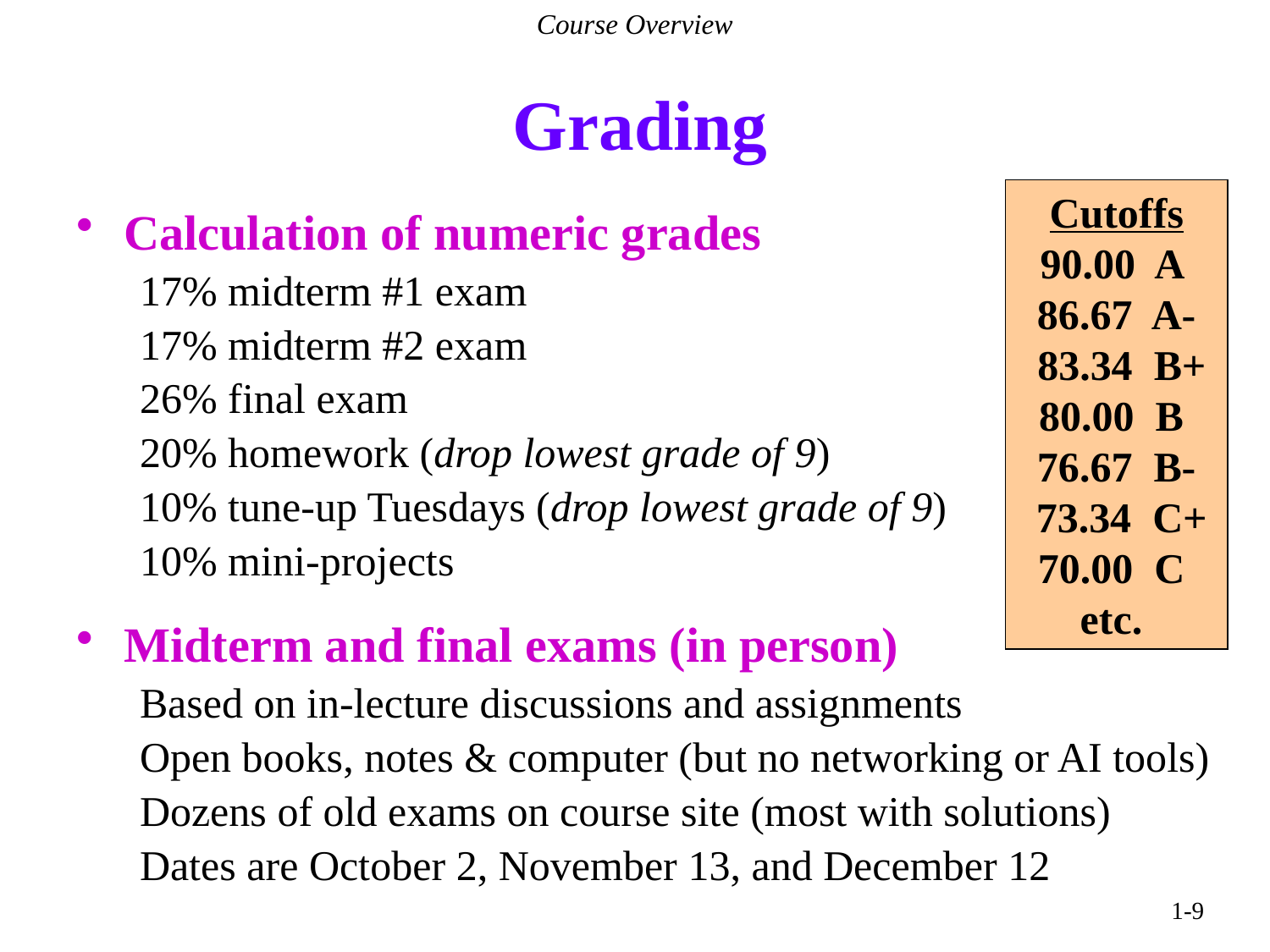

Course Overview
# Grading
Cutoffs
90.00  A
86.67  A-
 83.34  B+
80.00  B
76.67  B-
 73.34  C+
70.00  C
etc.
Calculation of numeric grades
17% midterm #1 exam
17% midterm #2 exam
26% final exam
20% homework (drop lowest grade of 9)
10% tune-up Tuesdays (drop lowest grade of 9)
10% mini-projects
Midterm and final exams (in person)
Based on in-lecture discussions and assignments
Open books, notes & computer (but no networking or AI tools)
Dozens of old exams on course site (most with solutions)
Dates are October 2, November 13, and December 12

1-9